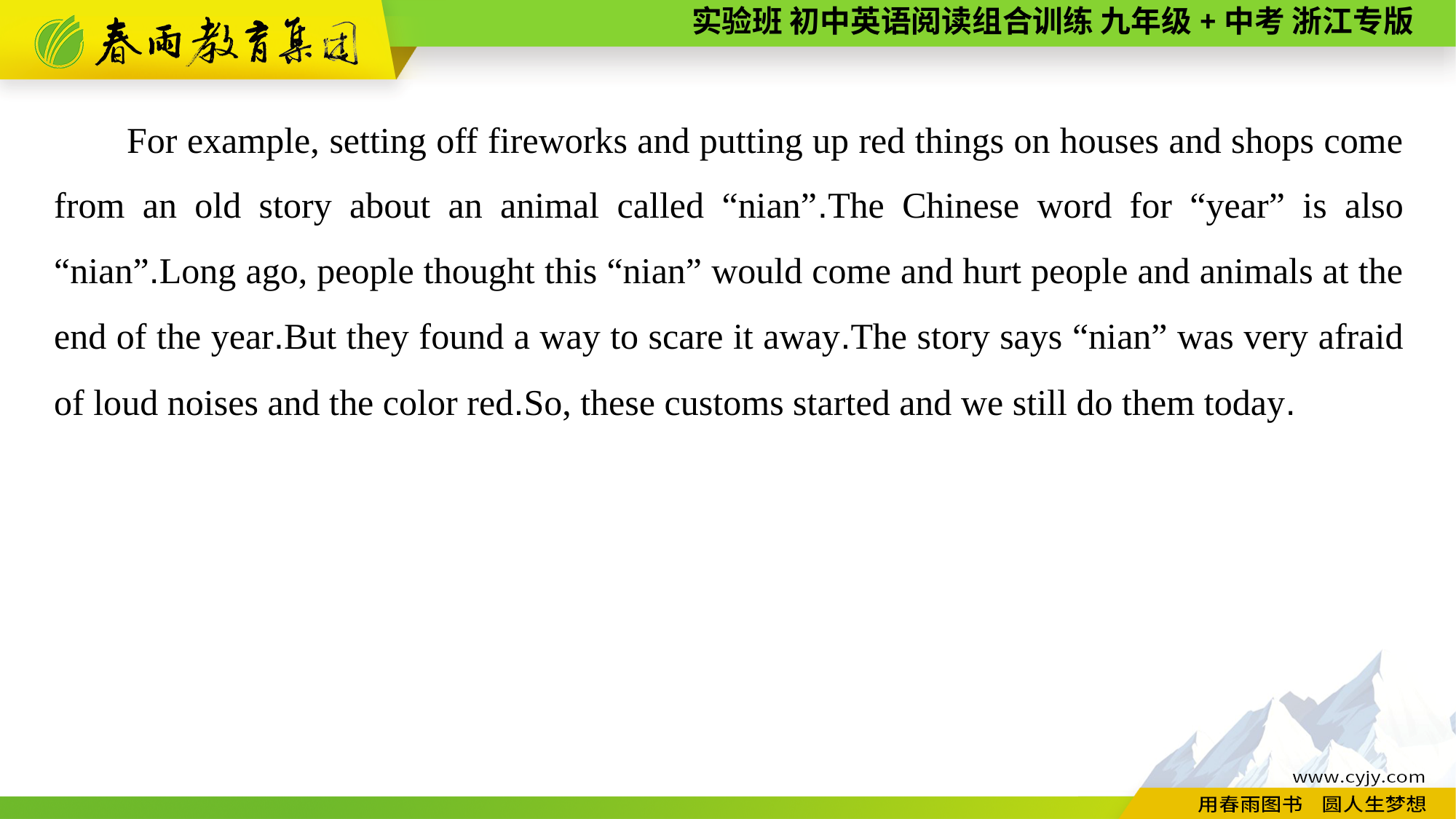

For example, setting off fireworks and putting up red things on houses and shops come from an old story about an animal called “nian”.The Chinese word for “year” is also “nian”.Long ago, people thought this “nian” would come and hurt people and animals at the end of the year.But they found a way to scare it away.The story says “nian” was very afraid of loud noises and the color red.So, these customs started and we still do them today.